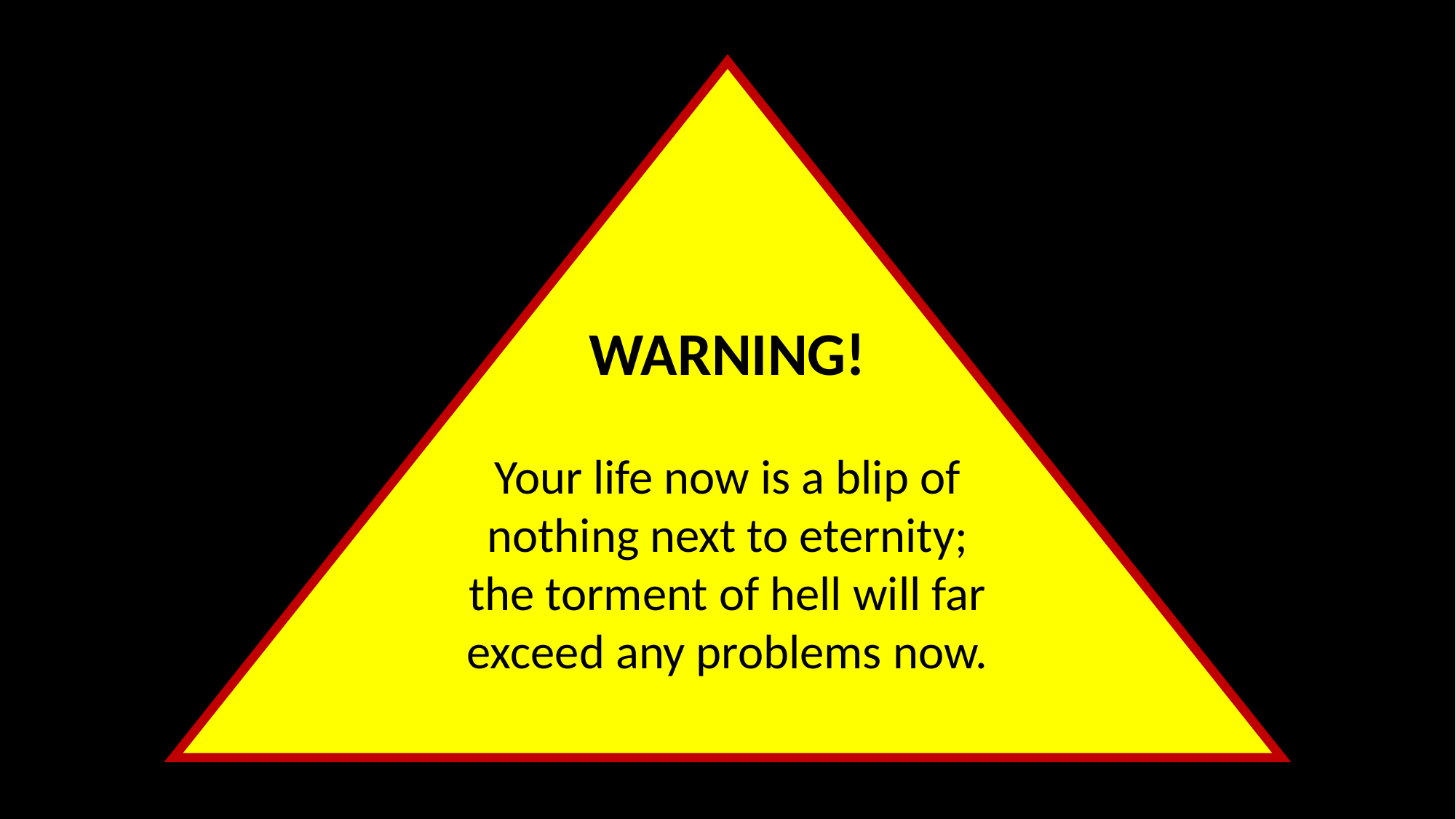

WARNING!

Your life now is a blip of nothing next to eternity; the torment of hell will far exceed any problems now.